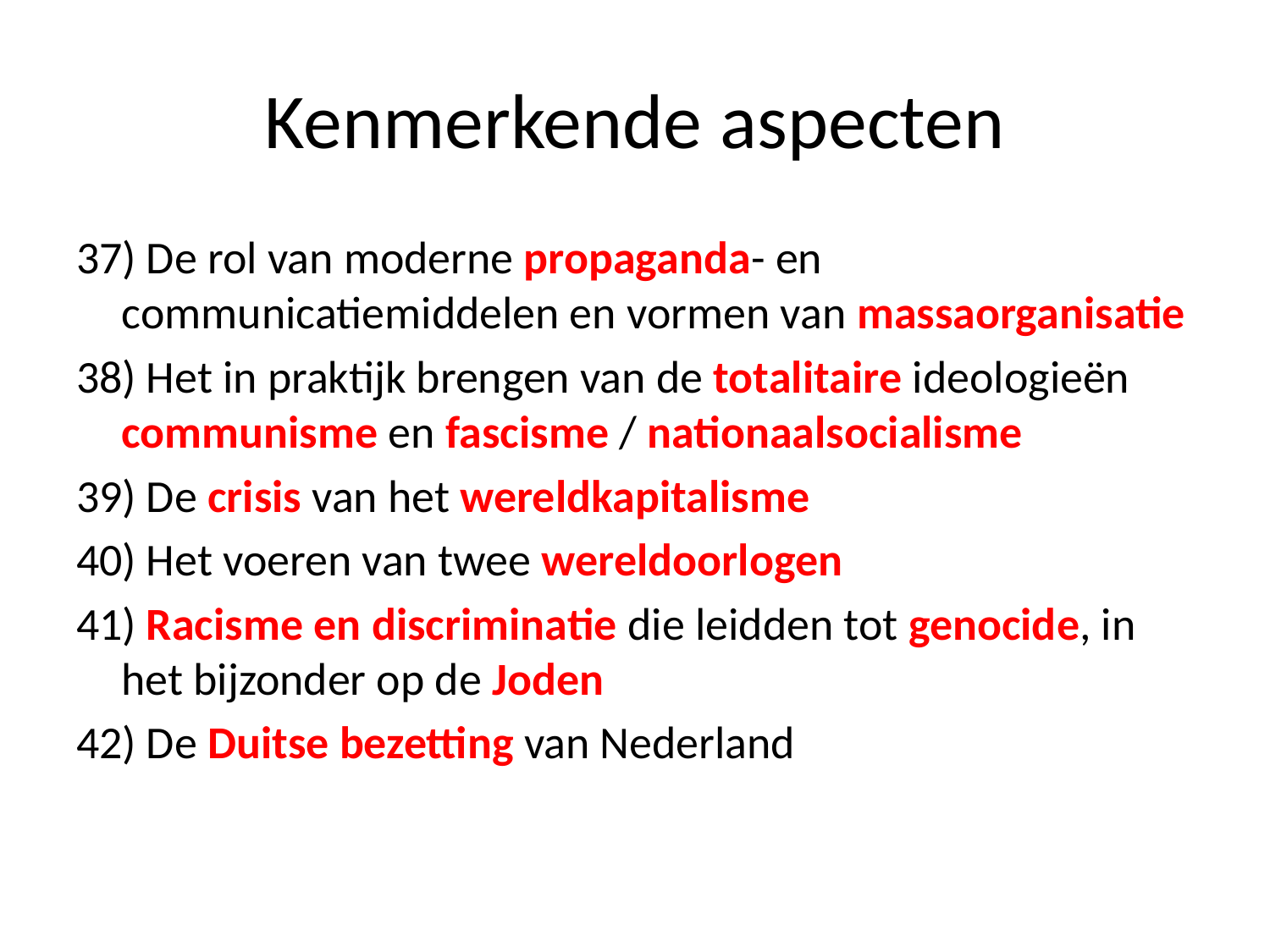

# Kenmerkende aspecten
37) De rol van moderne propaganda- en communicatiemiddelen en vormen van massaorganisatie
38) Het in praktijk brengen van de totalitaire ideologieën communisme en fascisme / nationaalsocialisme
39) De crisis van het wereldkapitalisme
40) Het voeren van twee wereldoorlogen
41) Racisme en discriminatie die leidden tot genocide, in het bijzonder op de Joden
42) De Duitse bezetting van Nederland